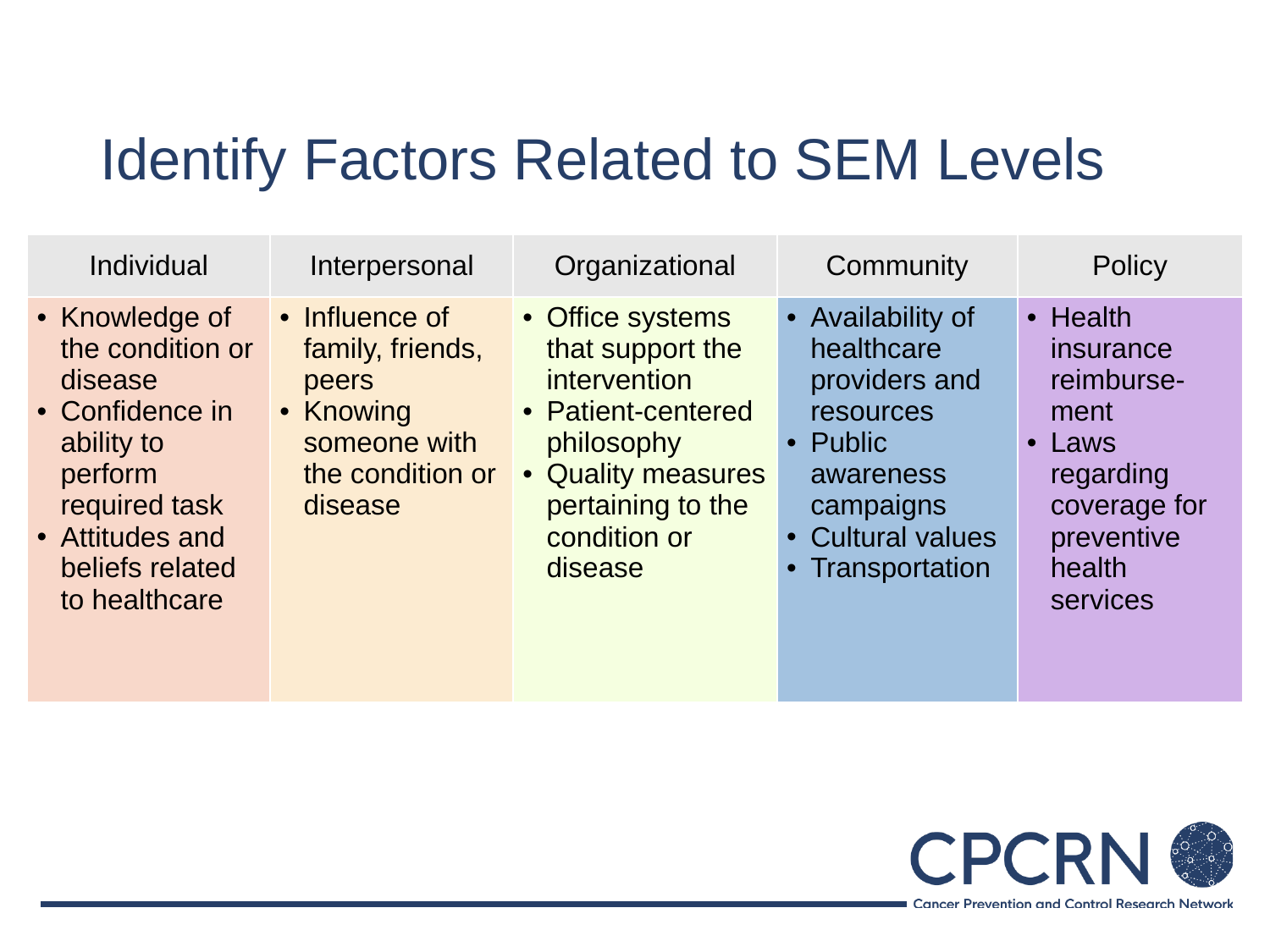

# Identify Factors Related to SEM Levels
| Individual | Interpersonal | Organizational | Community | Policy |
| --- | --- | --- | --- | --- |
| Knowledge of the condition or disease Confidence in ability to perform required task Attitudes and beliefs related to healthcare | Influence of family, friends, peers Knowing someone with the condition or disease | Office systems that support the intervention Patient-centered philosophy Quality measures pertaining to the condition or disease | Availability of healthcare providers and resources Public awareness campaigns Cultural values Transportation | Health insurance reimburse-ment Laws regarding coverage for preventive health services |